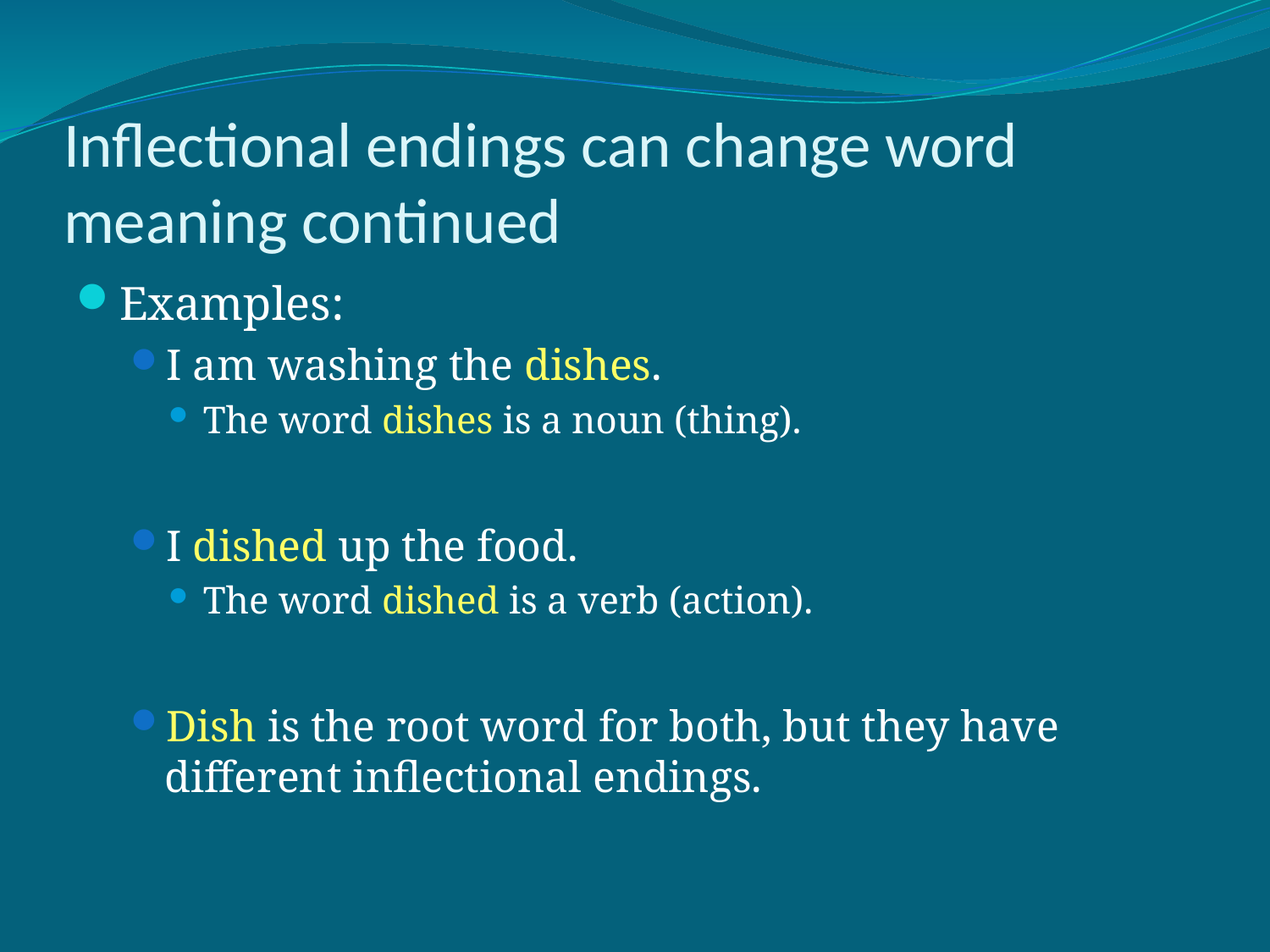

# Inflectional endings can change word meaning continued
Examples:
I am washing the dishes.
The word dishes is a noun (thing).

I dished up the food.
The word dished is a verb (action).

Dish is the root word for both, but they have different inflectional endings.